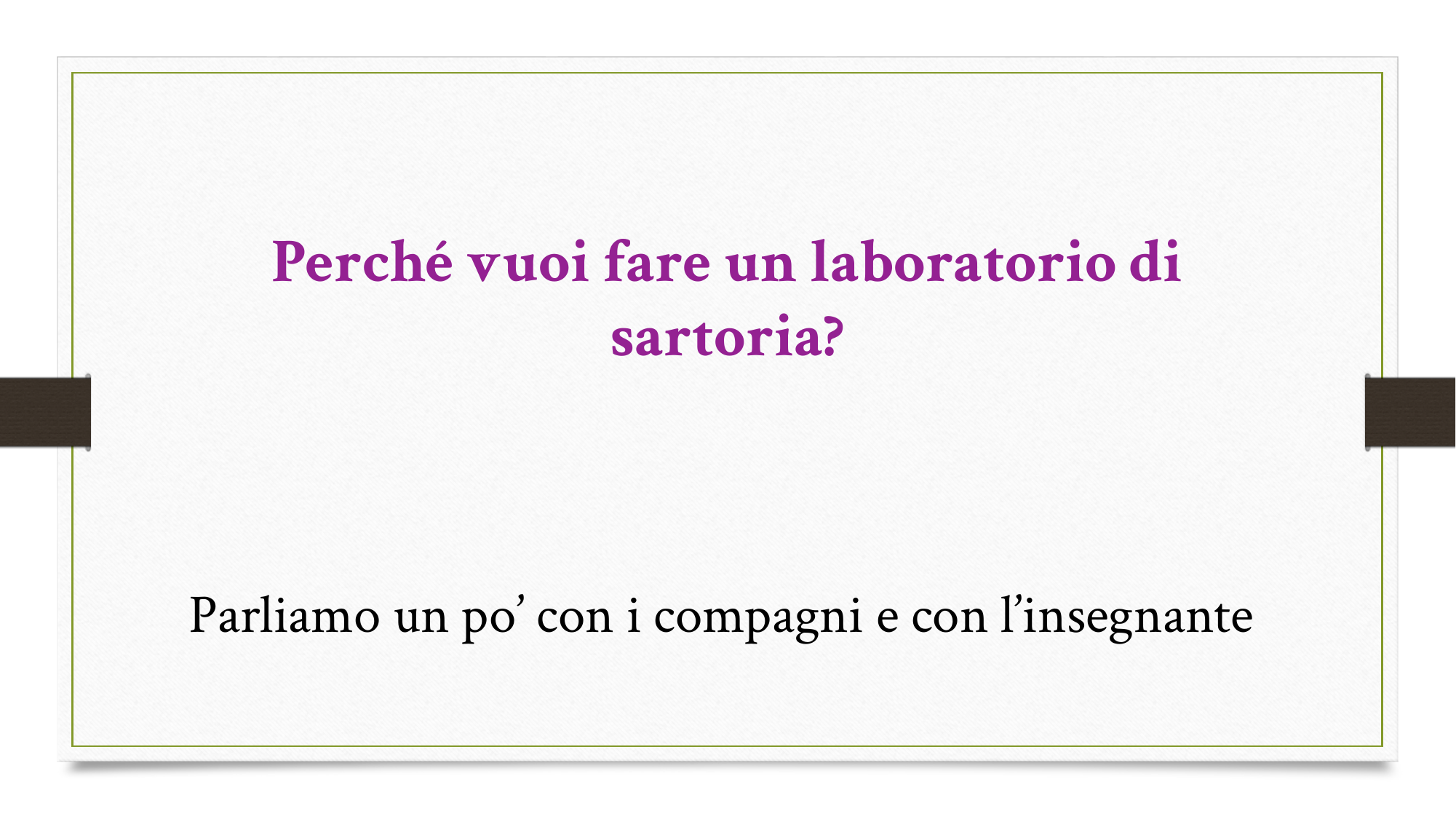

# Perché vuoi fare un laboratorio di sartoria?
Parliamo un po’ con i compagni e con l’insegnante